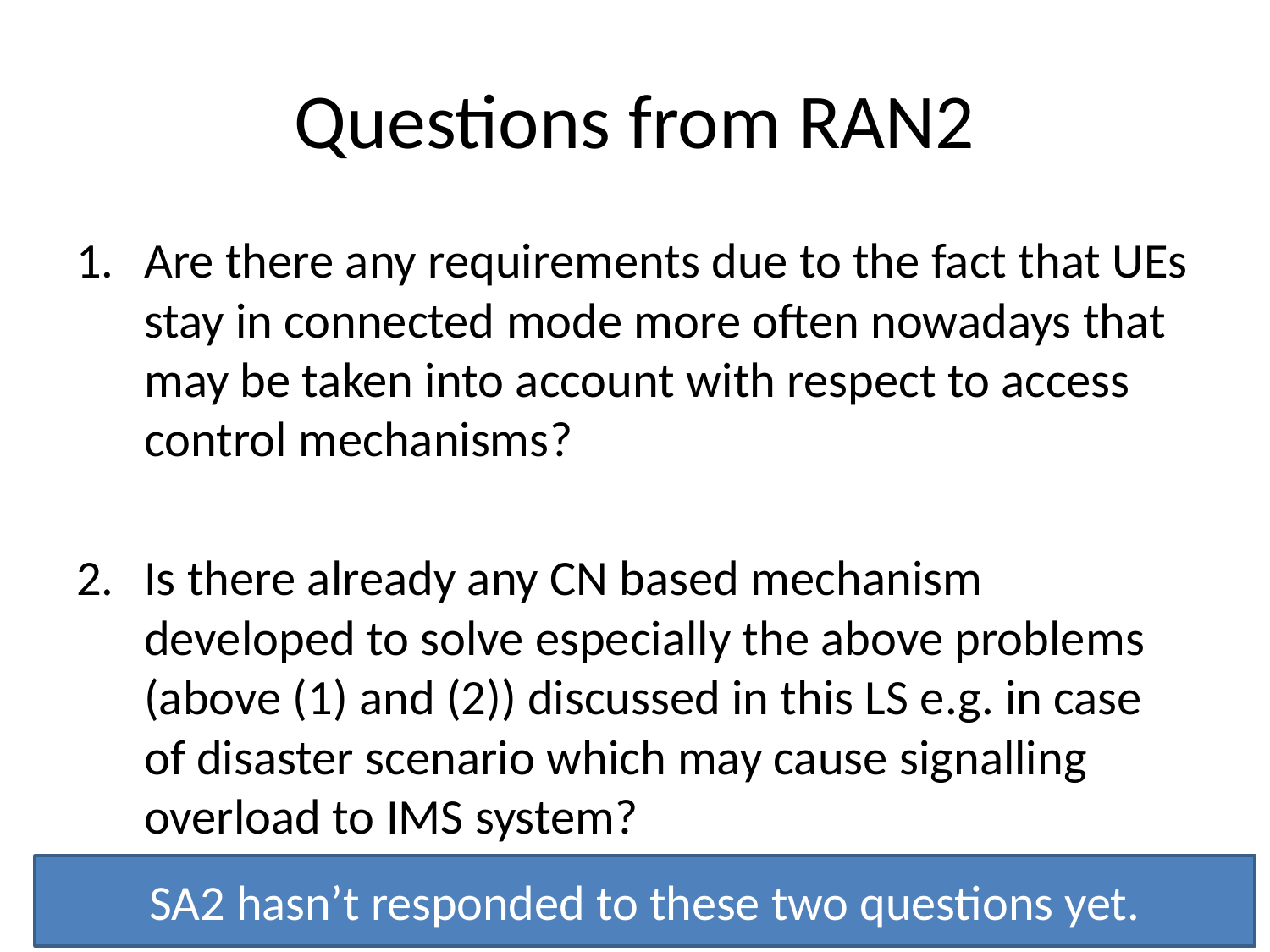

# Questions from RAN2
Are there any requirements due to the fact that UEs stay in connected mode more often nowadays that may be taken into account with respect to access control mechanisms?

Is there already any CN based mechanism developed to solve especially the above problems (above (1) and (2)) discussed in this LS e.g. in case of disaster scenario which may cause signalling overload to IMS system?

SA2 hasn’t responded to these two questions yet.